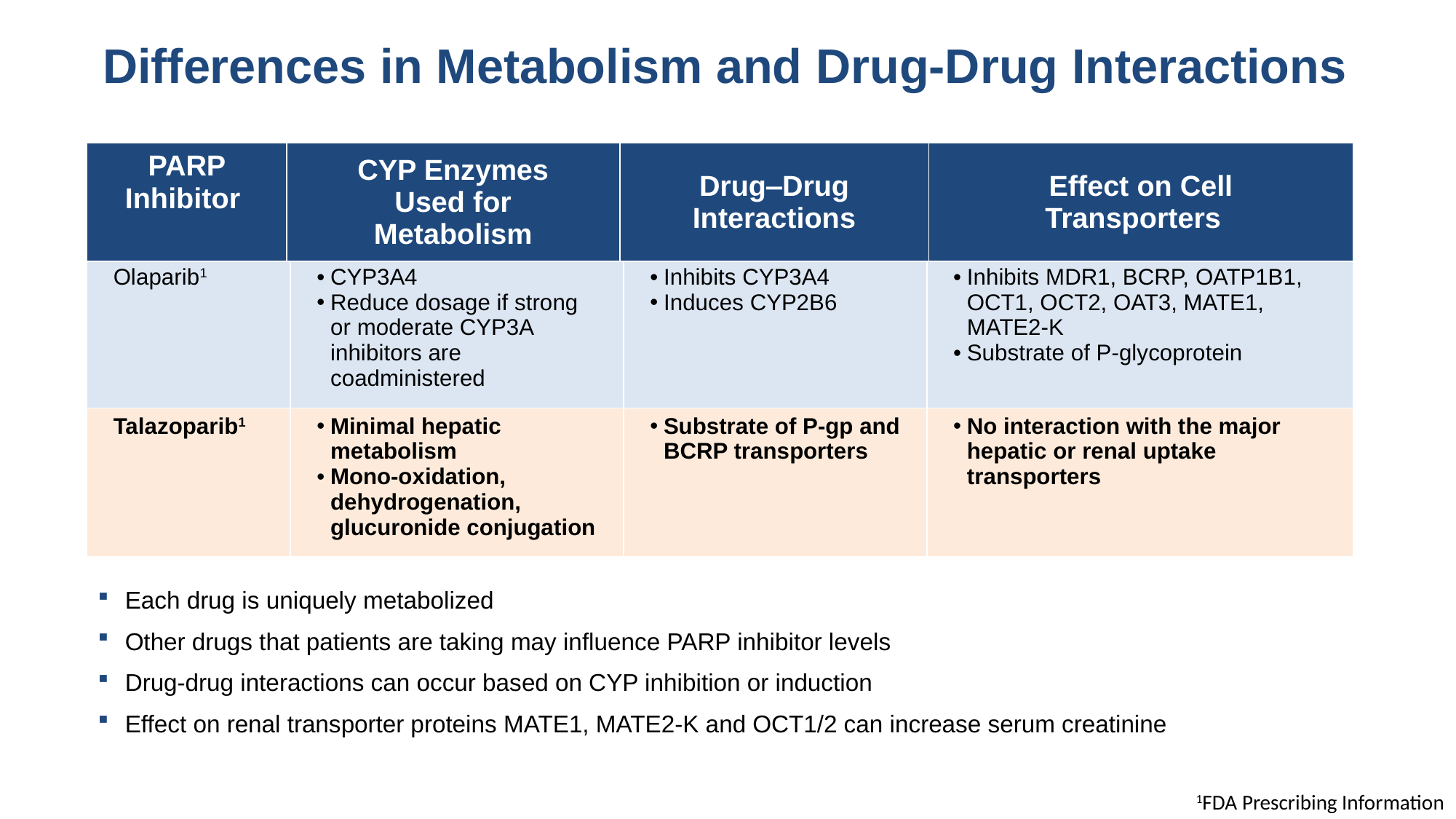

# Differences in Metabolism and Drug-Drug Interactions
| PARP Inhibitor | CYP Enzymes Used for Metabolism | Drug‒Drug Interactions | Effect on Cell Transporters |
| --- | --- | --- | --- |
| Olaparib1 | CYP3A4 Reduce dosage if strong or moderate CYP3A inhibitors are coadministered | Inhibits CYP3A4 Induces CYP2B6 | Inhibits MDR1, BCRP, OATP1B1, OCT1, OCT2, OAT3, MATE1, MATE2-K Substrate of P-glycoprotein |
| --- | --- | --- | --- |
| Talazoparib1 | Minimal hepatic metabolism Mono-oxidation, dehydrogenation, glucuronide conjugation | Substrate of P-gp and BCRP transporters | No interaction with the major hepatic or renal uptake transporters |
Each drug is uniquely metabolized
Other drugs that patients are taking may influence PARP inhibitor levels
Drug-drug interactions can occur based on CYP inhibition or induction
Effect on renal transporter proteins MATE1, MATE2-K and OCT1/2 can increase serum creatinine
 1FDA Prescribing Information